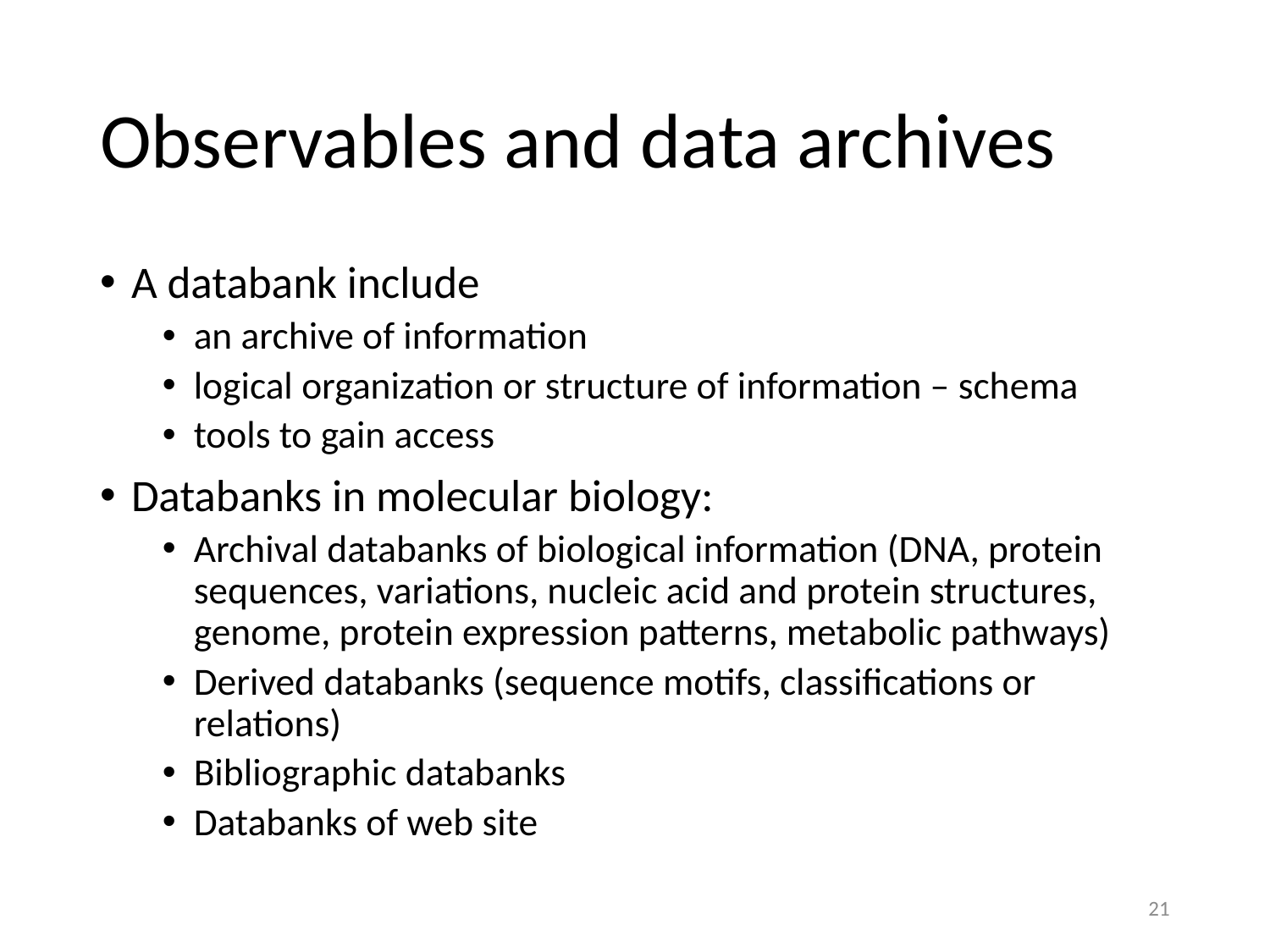

# Observables and data archives
A databank include
an archive of information
logical organization or structure of information – schema
tools to gain access
Databanks in molecular biology:
Archival databanks of biological information (DNA, protein sequences, variations, nucleic acid and protein structures,  genome, protein expression patterns, metabolic pathways)
Derived databanks (sequence motifs, classifications or relations)
Bibliographic databanks
Databanks of web site

21